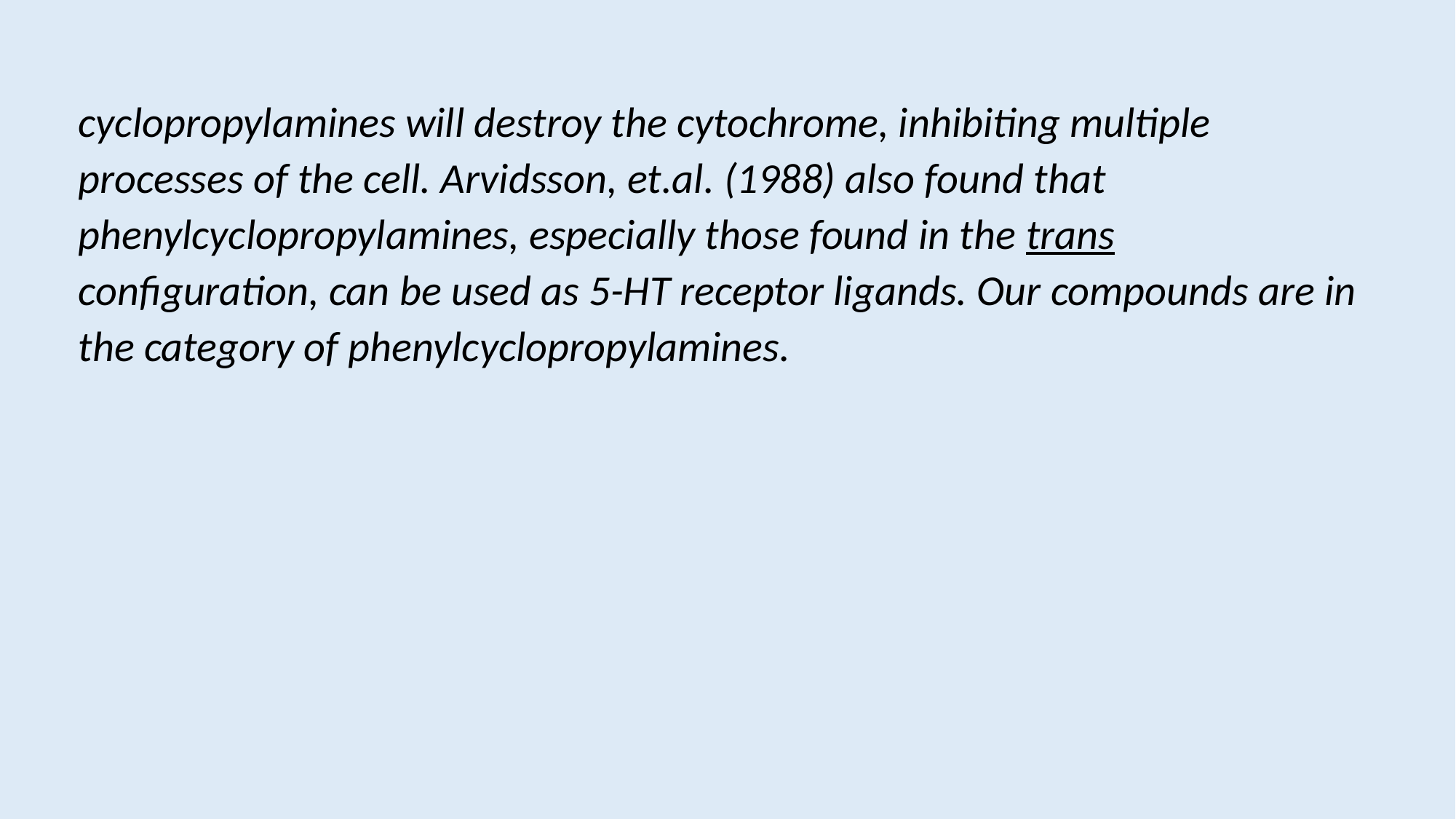

cyclopropylamines will destroy the cytochrome, inhibiting multiple processes of the cell. Arvidsson, et.al. (1988) also found that phenylcyclopropylamines, especially those found in the trans configuration, can be used as 5-HT receptor ligands. Our compounds are in the category of phenylcyclopropylamines.